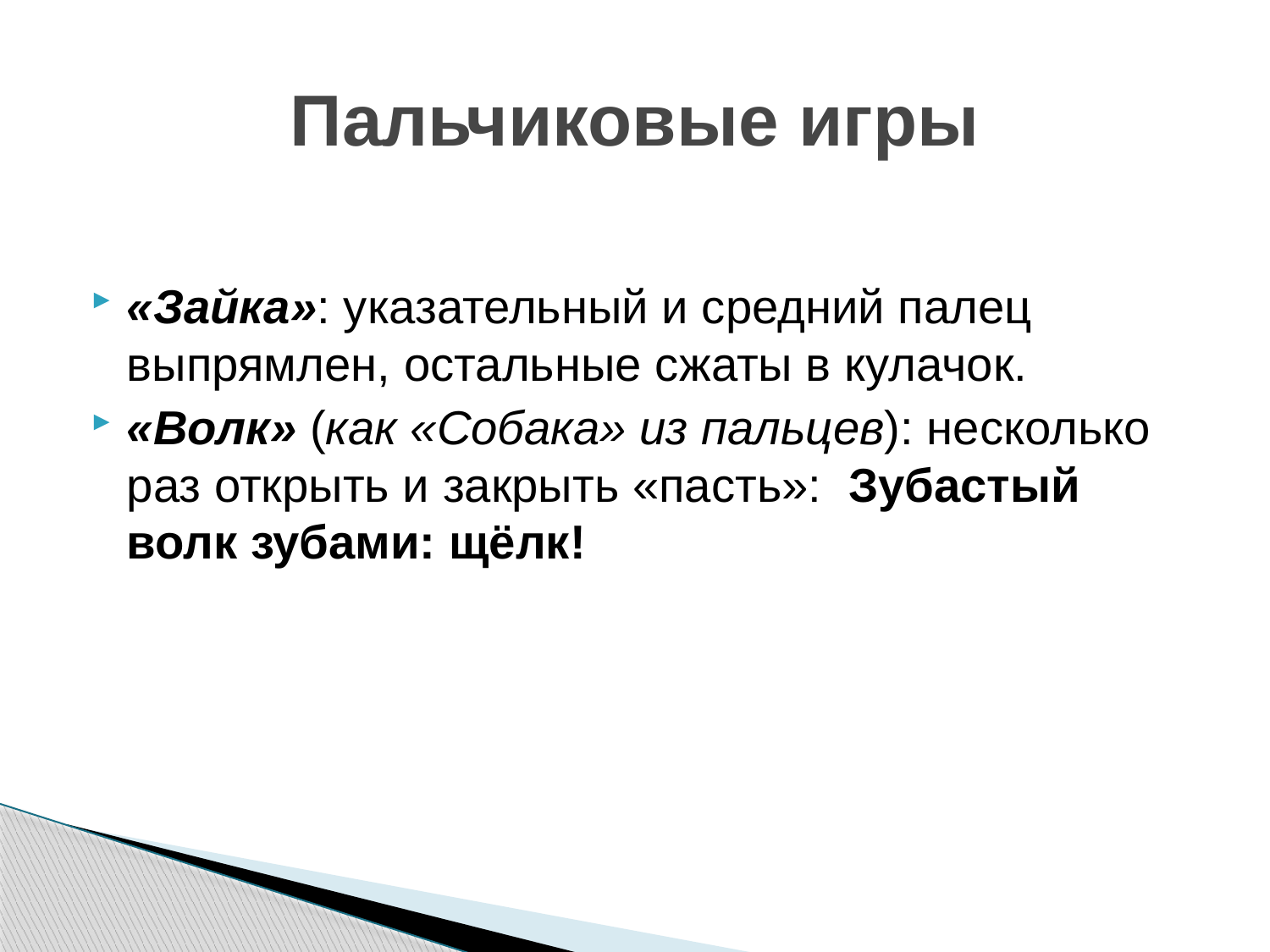

# Пальчиковые игры

«Зайка»: указательный и средний палец выпрямлен, остальные сжаты в кулачок.
«Волк» (как «Собака» из пальцев): несколько раз открыть и закрыть «пасть»:  Зубастый волк зубами: щёлк!